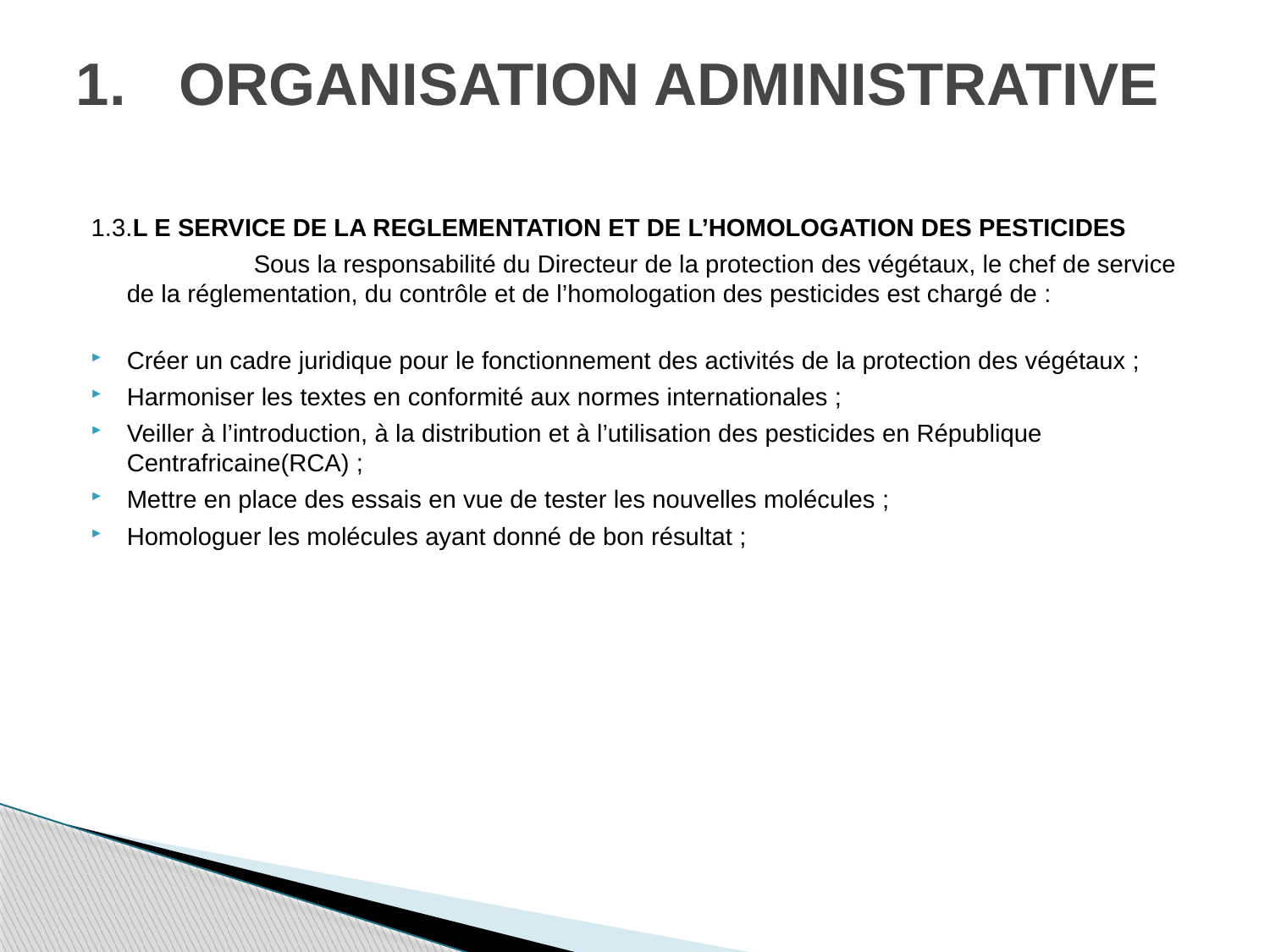

# ORGANISATION ADMINISTRATIVE
1.3.L E SERVICE DE LA REGLEMENTATION ET DE L’HOMOLOGATION DES PESTICIDES
		Sous la responsabilité du Directeur de la protection des végétaux, le chef de service de la réglementation, du contrôle et de l’homologation des pesticides est chargé de :
Créer un cadre juridique pour le fonctionnement des activités de la protection des végétaux ;
Harmoniser les textes en conformité aux normes internationales ;
Veiller à l’introduction, à la distribution et à l’utilisation des pesticides en République Centrafricaine(RCA) ;
Mettre en place des essais en vue de tester les nouvelles molécules ;
Homologuer les molécules ayant donné de bon résultat ;